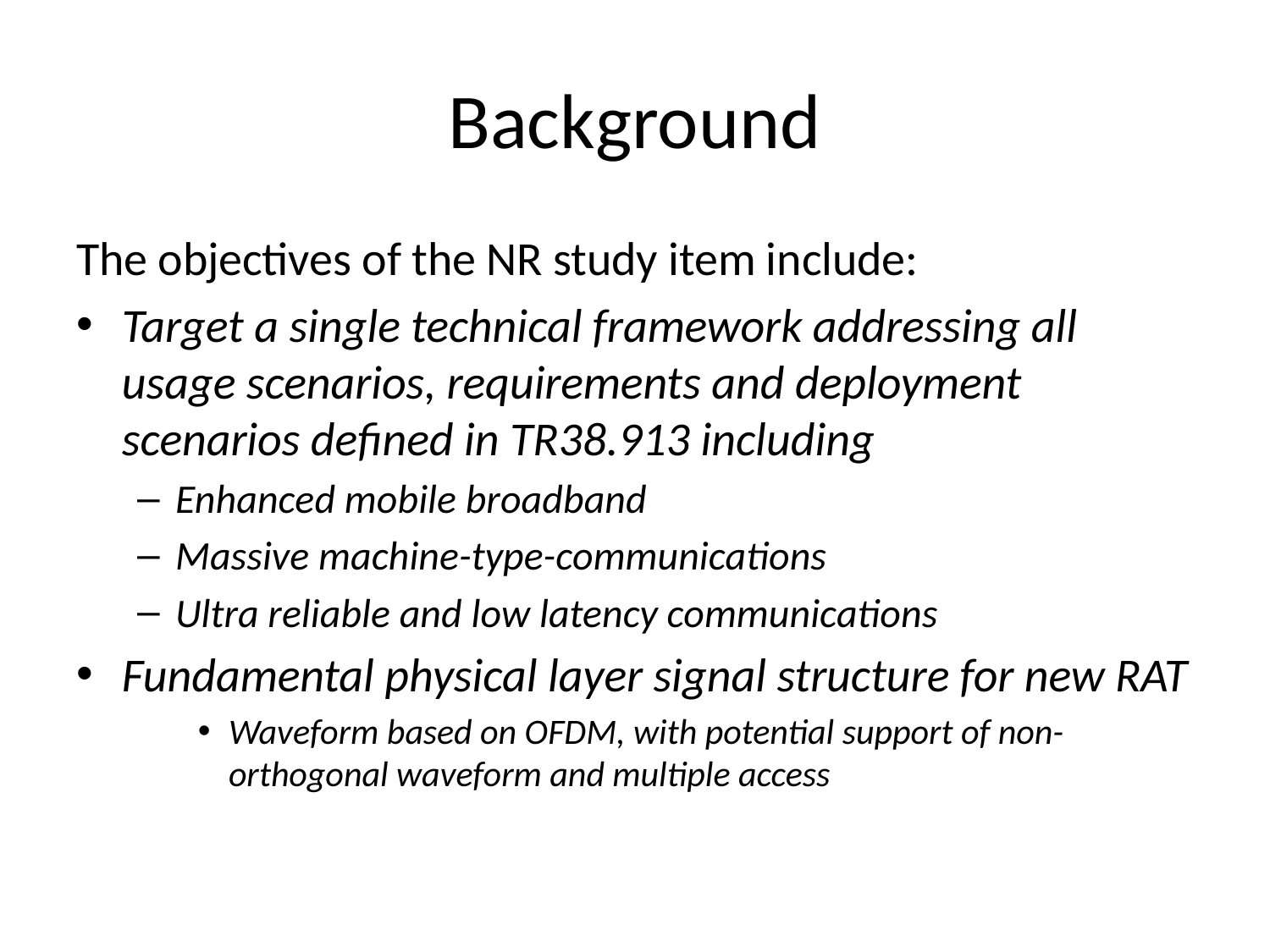

# Background
The objectives of the NR study item include:
Target a single technical framework addressing all usage scenarios, requirements and deployment scenarios defined in TR38.913 including
Enhanced mobile broadband
Massive machine-type-communications
Ultra reliable and low latency communications
Fundamental physical layer signal structure for new RAT
Waveform based on OFDM, with potential support of non-orthogonal waveform and multiple access